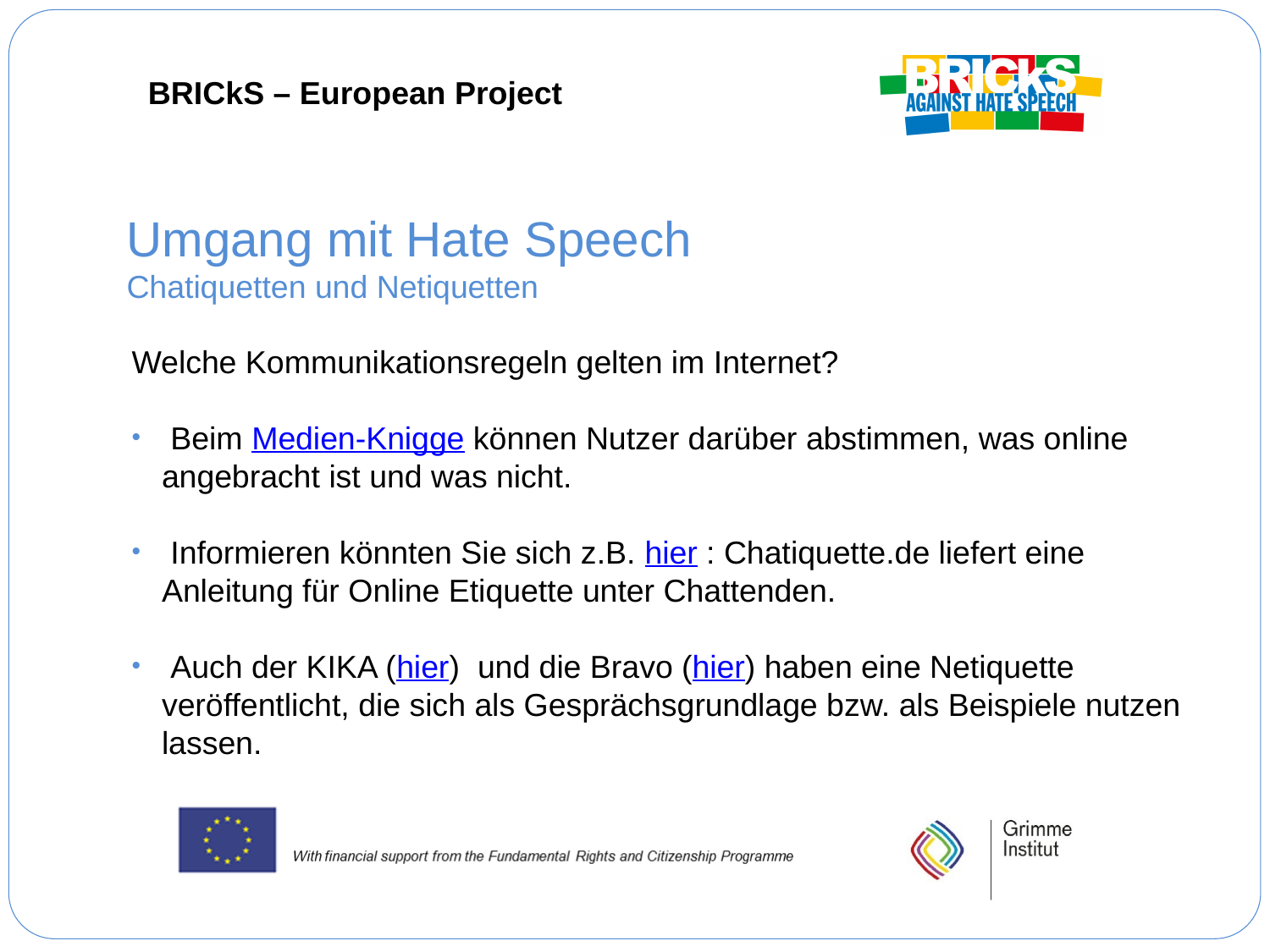

Umgang mit Hate Speech
Chatiquetten und Netiquetten

Welche Kommunikationsregeln gelten im Internet?

 Beim Medien-Knigge können Nutzer darüber abstimmen, was online angebracht ist und was nicht.

 Informieren könnten Sie sich z.B. hier : Chatiquette.de liefert eine Anleitung für Online Etiquette unter Chattenden.

 Auch der KIKA (hier)  und die Bravo (hier) haben eine Netiquette veröffentlicht, die sich als Gesprächsgrundlage bzw. als Beispiele nutzen lassen.